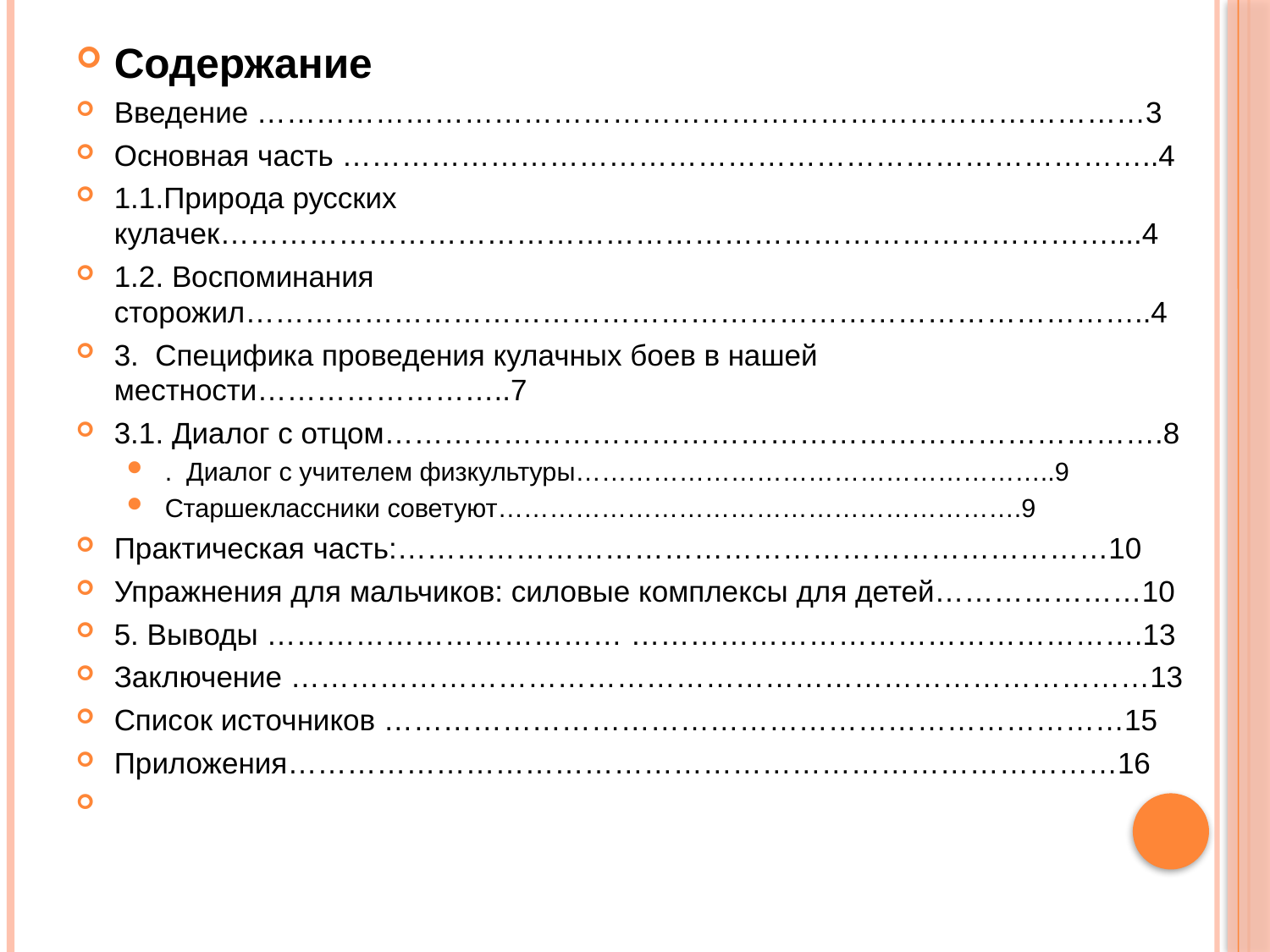

Содержание
Введение ………………………………………………………………………………3
Основная часть ………………………………………………………………………..4
1.1.Природа русских кулачек………………………………………………………………………………....4
1.2. Воспоминания сторожил………………………………………………………………………………..4
3.  Специфика проведения кулачных боев в нашей местности……………………..7
3.1. Диалог с отцом…………………………………………………………………….8
.  Диалог с учителем физкультуры………………………………………………..9
Старшеклассники советуют…………………………………………………….9
Практическая часть:………………………………………………………………10
Упражнения для мальчиков: силовые комплексы для детей…………………10
5. Выводы ……………………………… …………………………………………….13
Заключение ……………………………………………………………………………13
Список источников …………………………………………………………………15
Приложения…………………………………………………………………………16